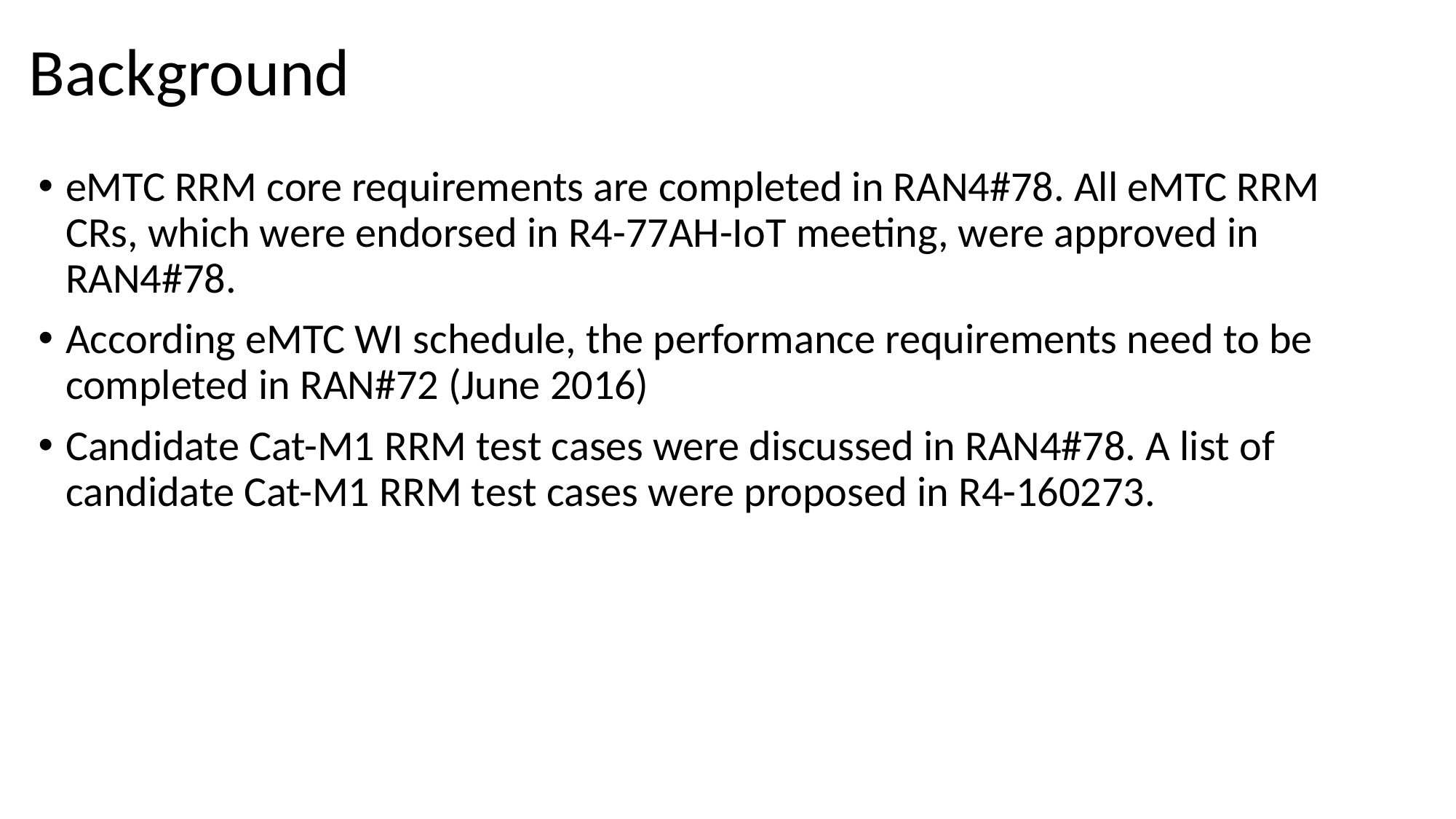

# Background
eMTC RRM core requirements are completed in RAN4#78. All eMTC RRM CRs, which were endorsed in R4-77AH-IoT meeting, were approved in RAN4#78.
According eMTC WI schedule, the performance requirements need to be completed in RAN#72 (June 2016)
Candidate Cat-M1 RRM test cases were discussed in RAN4#78. A list of candidate Cat-M1 RRM test cases were proposed in R4-160273.